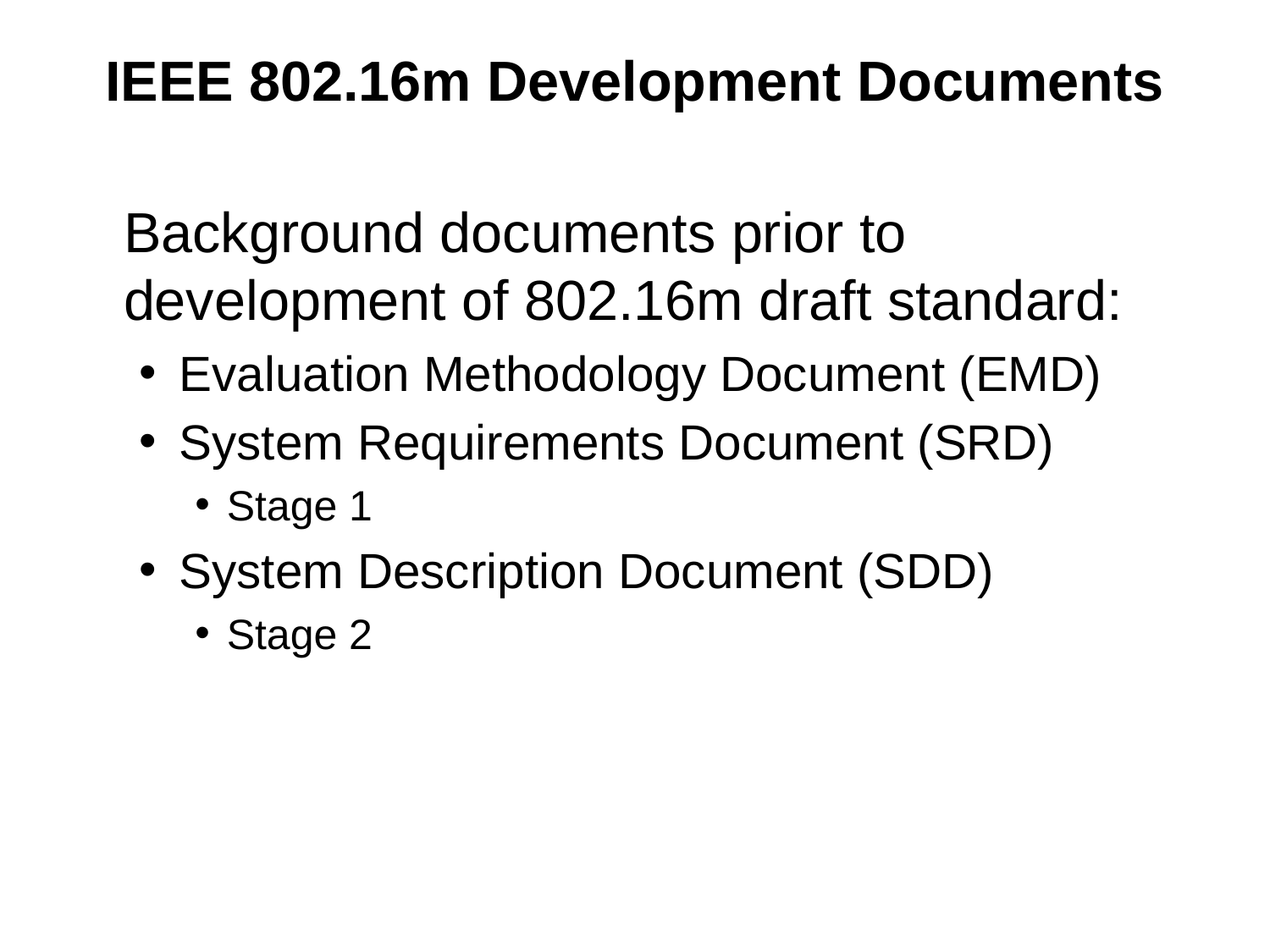

# IEEE 802.16m Development Documents
Background documents prior to development of 802.16m draft standard:
Evaluation Methodology Document (EMD)
System Requirements Document (SRD)
Stage 1
System Description Document (SDD)
Stage 2